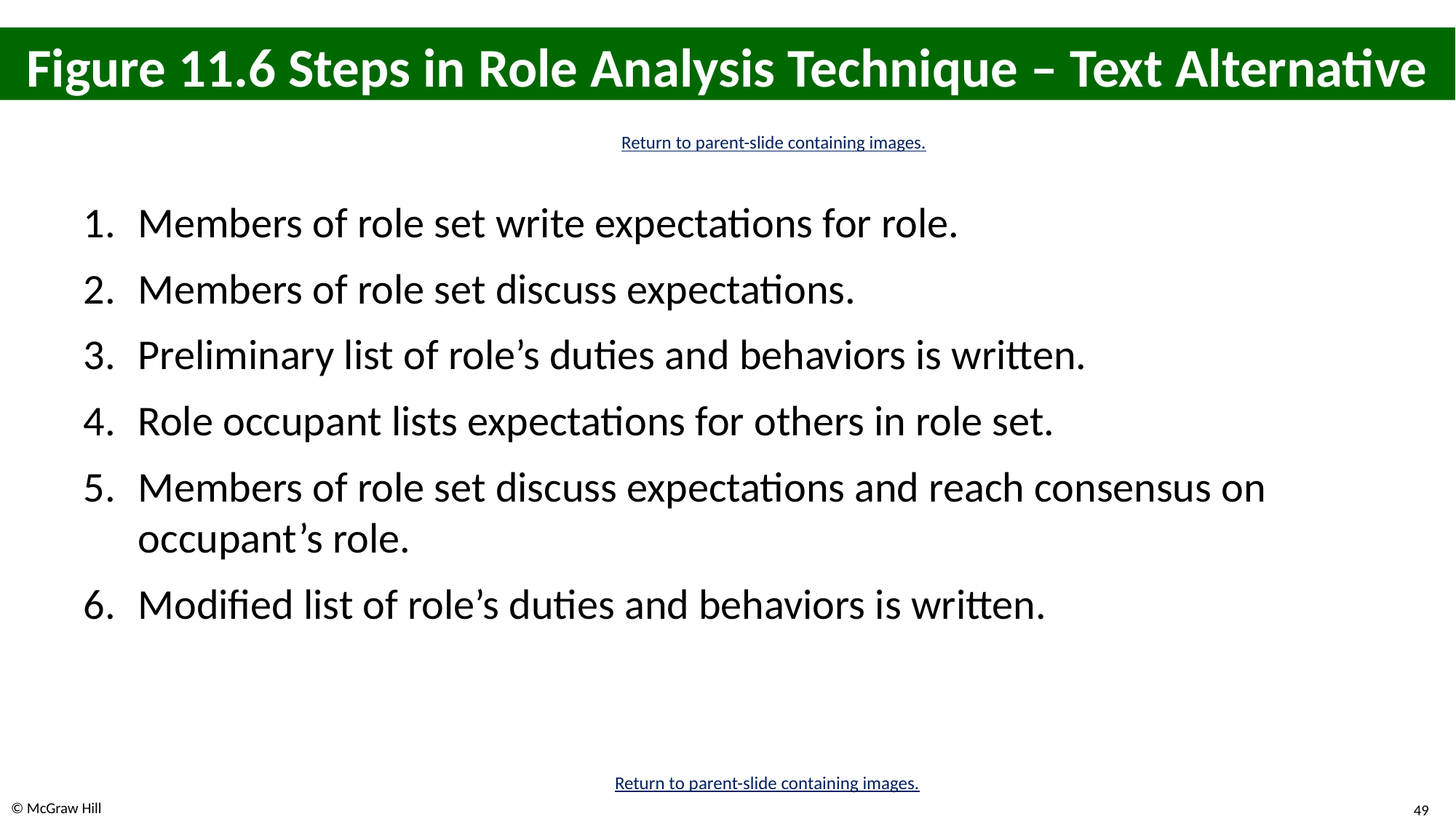

# Figure 11.6 Steps in Role Analysis Technique – Text Alternative
Return to parent-slide containing images.
Members of role set write expectations for role.
Members of role set discuss expectations.
Preliminary list of role’s duties and behaviors is written.
Role occupant lists expectations for others in role set.
Members of role set discuss expectations and reach consensus on occupant’s role.
Modified list of role’s duties and behaviors is written.
Return to parent-slide containing images.